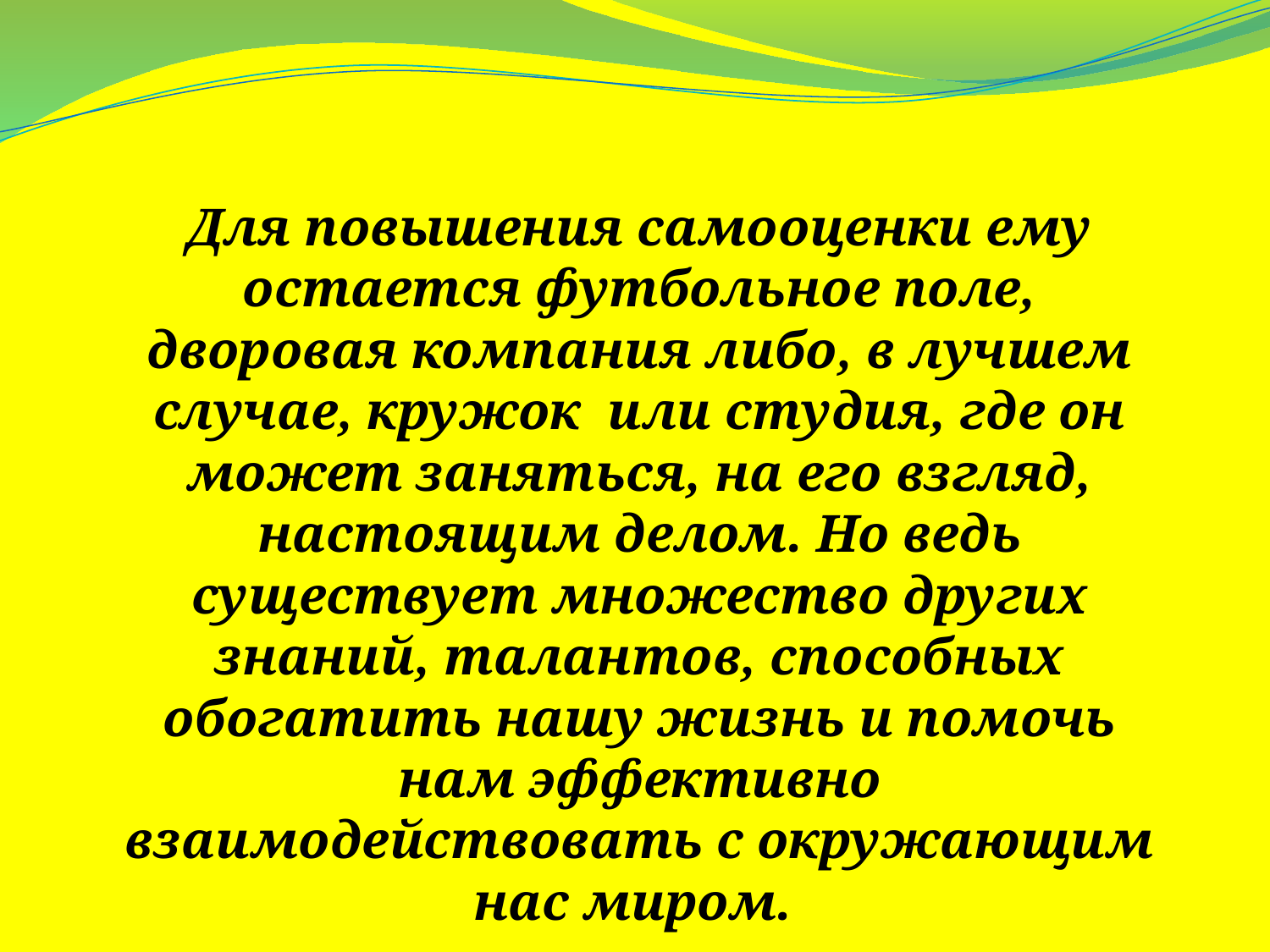

Для повышения самооценки ему остается футбольное поле, дворовая компания либо, в лучшем случае, кружок  или студия, где он может заняться, на его взгляд, настоящим делом. Но ведь существует множество других знаний, талантов, способных обогатить нашу жизнь и помочь нам эффективно взаимодействовать с окружающим нас миром.